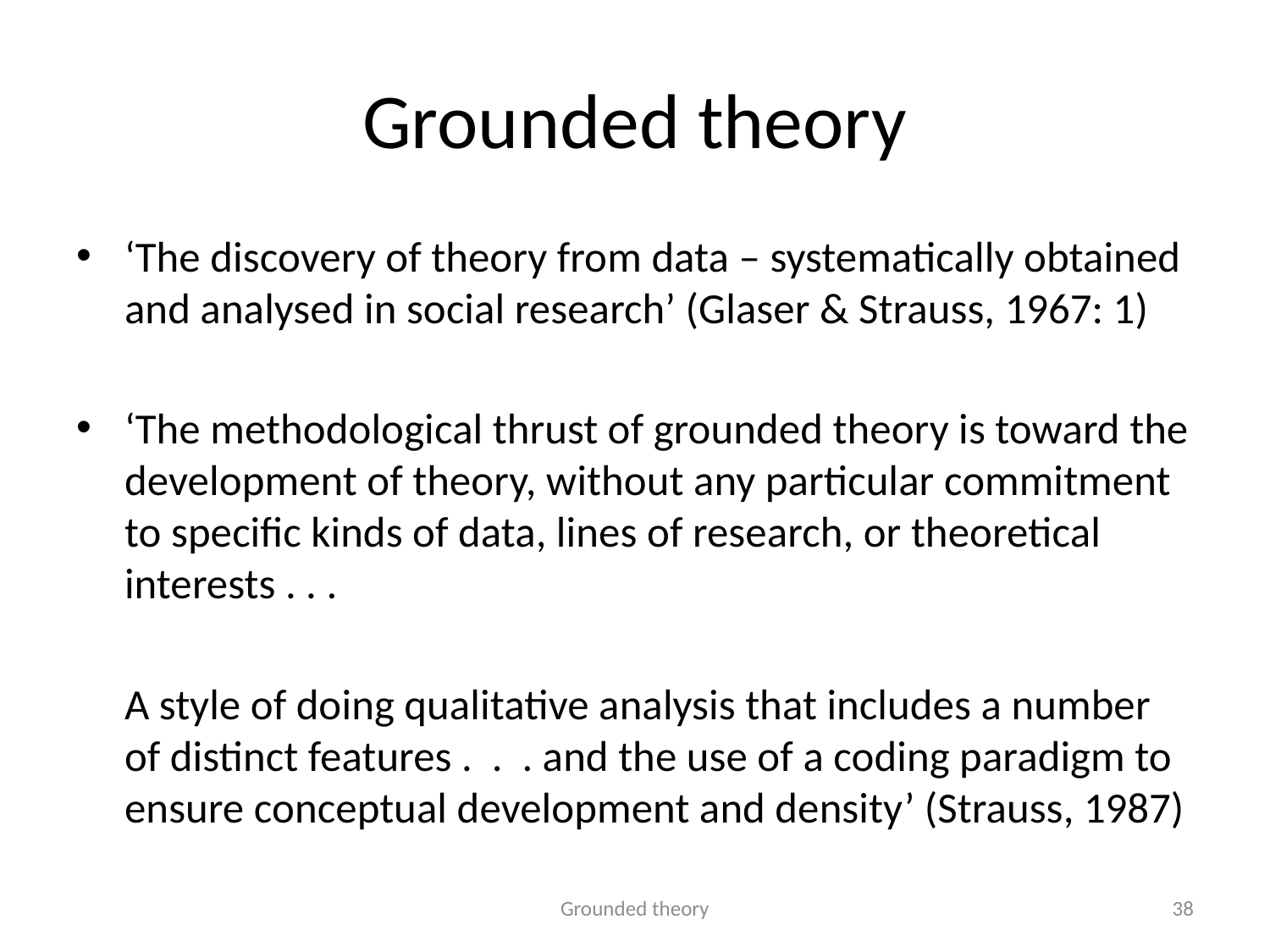

# Grounded theory
‘The discovery of theory from data – systematically obtained and analysed in social research’ (Glaser & Strauss, 1967: 1)

‘The methodological thrust of grounded theory is toward the development of theory, without any particular commitment to specific kinds of data, lines of research, or theoretical interests . . .

	A style of doing qualitative analysis that includes a number of distinct features .  .  . and the use of a coding paradigm to ensure conceptual development and density’ (Strauss, 1987)

Grounded theory
38